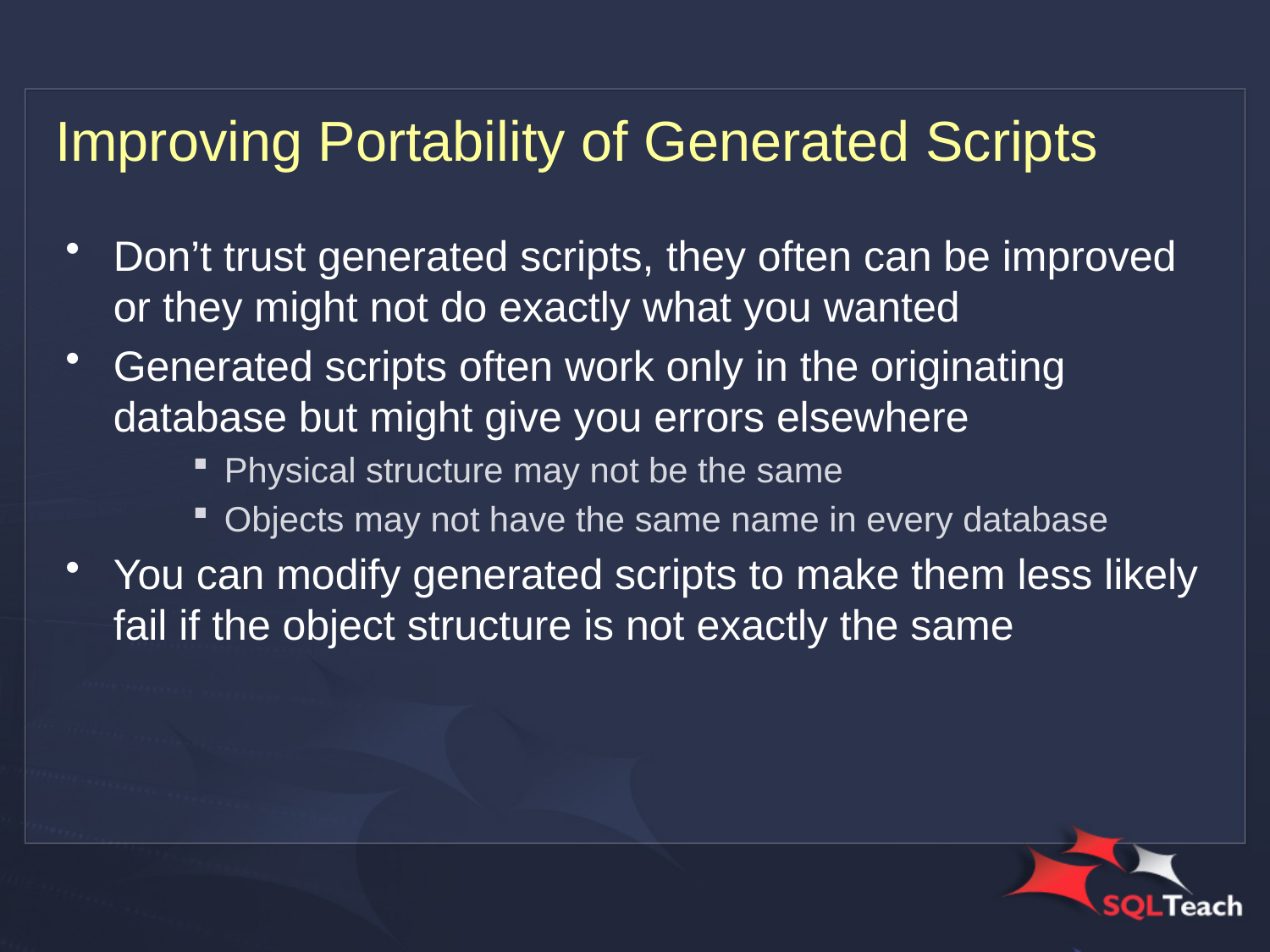

# Improving Portability of Generated Scripts
Don’t trust generated scripts, they often can be improved or they might not do exactly what you wanted
Generated scripts often work only in the originating database but might give you errors elsewhere
Physical structure may not be the same
Objects may not have the same name in every database
You can modify generated scripts to make them less likely fail if the object structure is not exactly the same